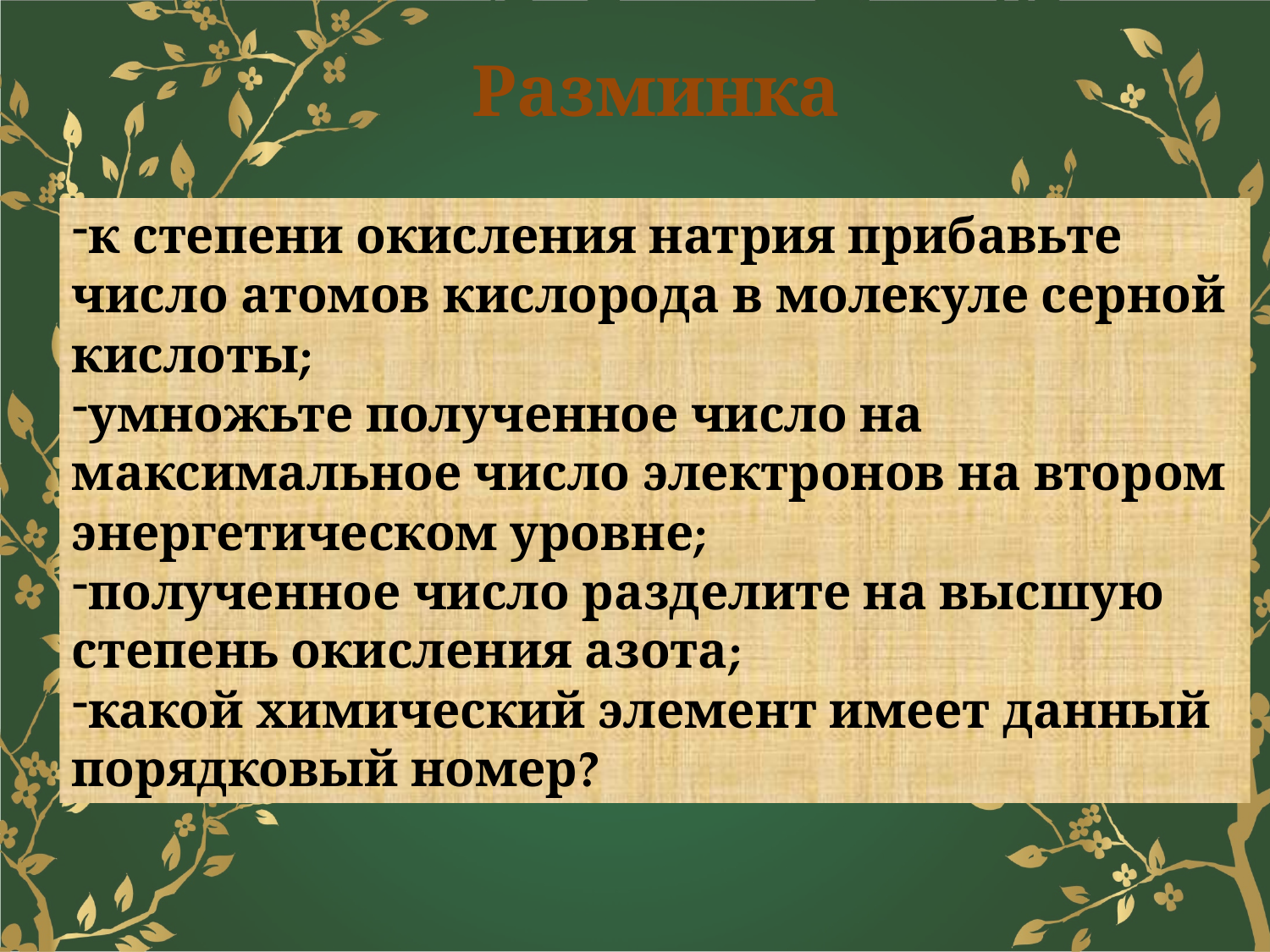

Разминка
к степени окисления натрия прибавьте число атомов кислорода в молекуле серной кислоты;
умножьте полученное число на максимальное число электронов на втором энергетическом уровне;
полученное число разделите на высшую степень окисления азота;
какой химический элемент имеет данный порядковый номер?